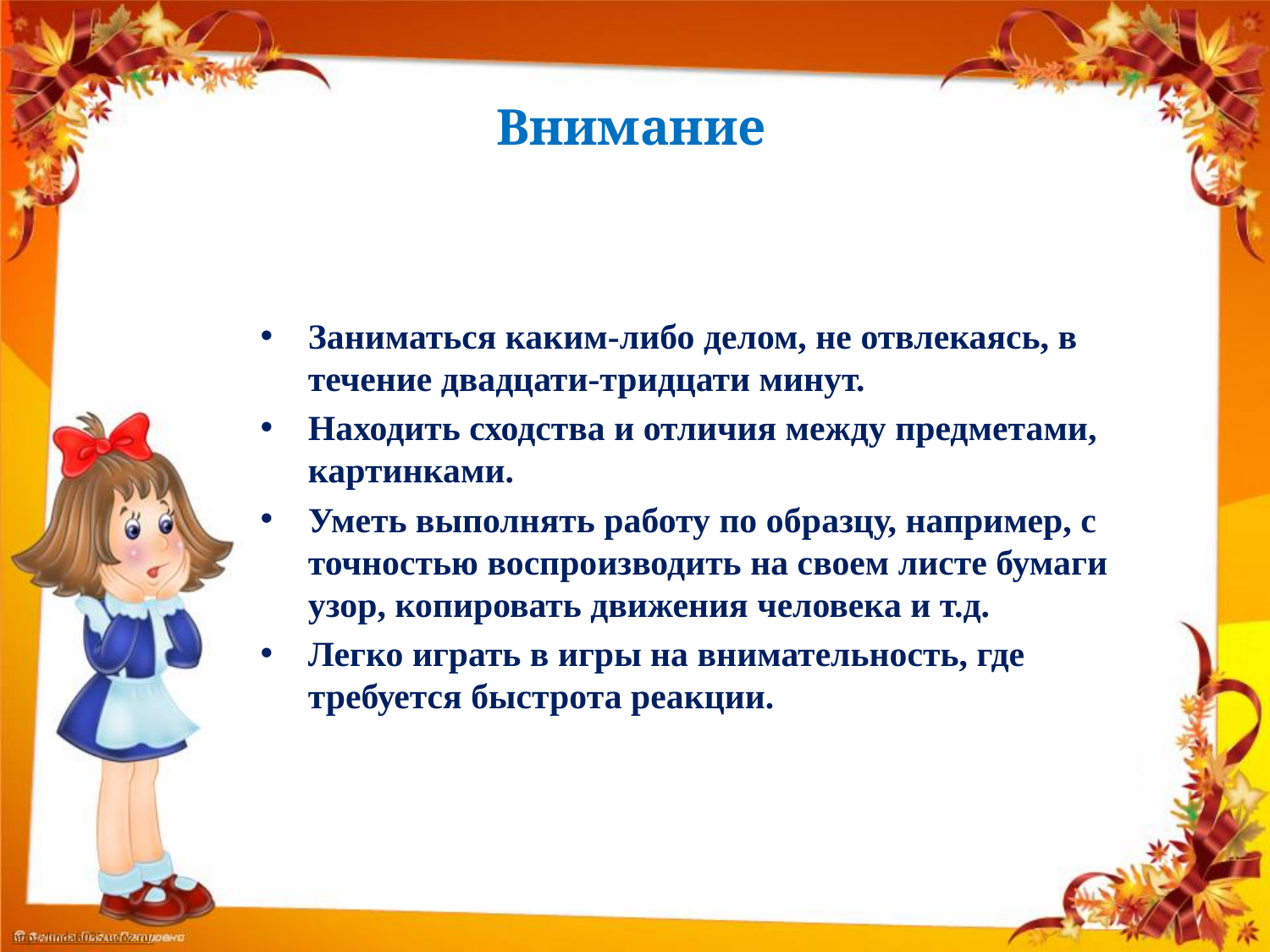

# Внимание
Заниматься каким-либо делом, не отвлекаясь, в течение двадцати-тридцати минут.
Находить сходства и отличия между предметами, картинками.
Уметь выполнять работу по образцу, например, с точностью воспроизводить на своем листе бумаги узор, копировать движения человека и т.д.
Легко играть в игры на внимательность, где требуется быстрота реакции.